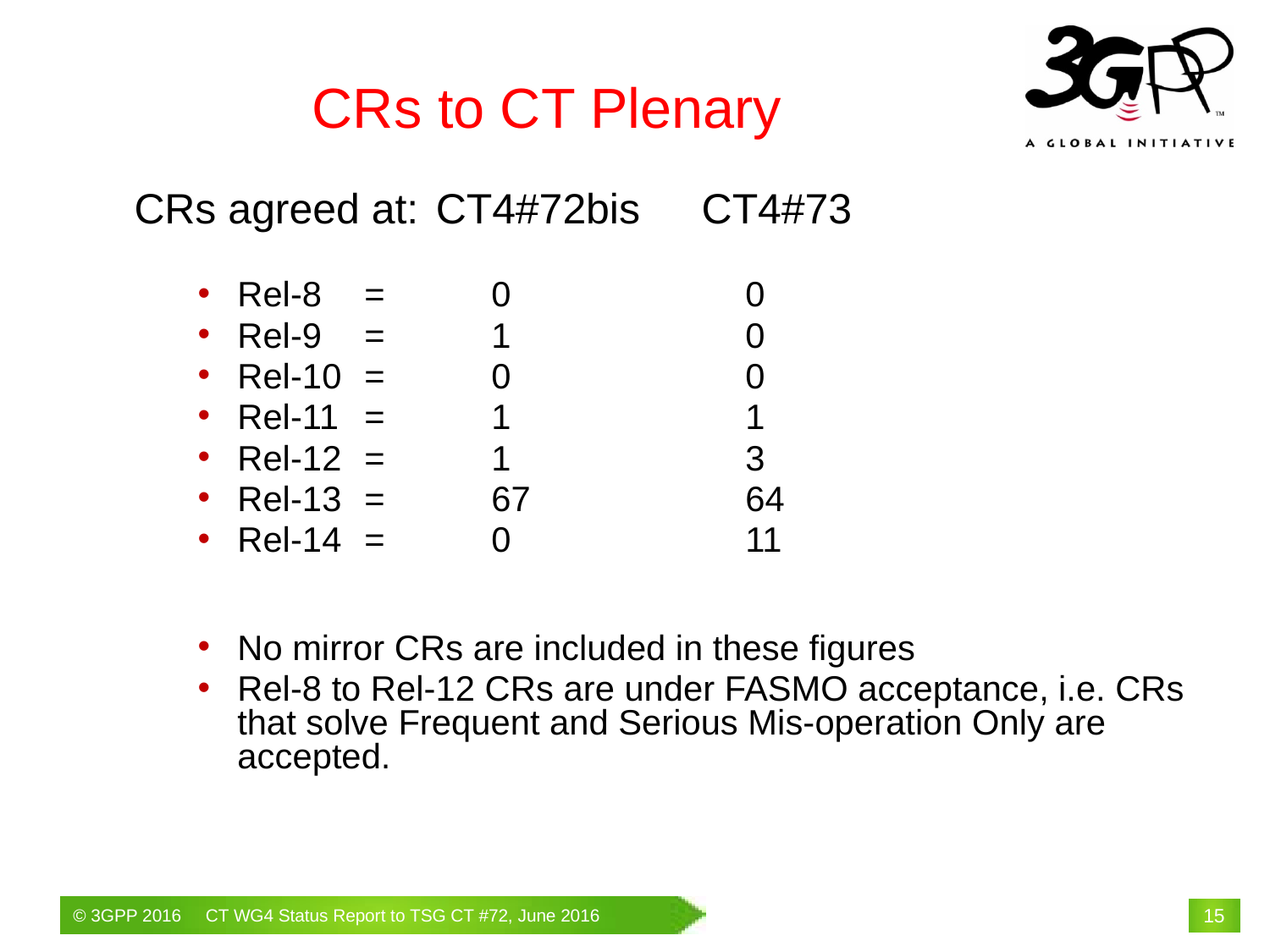

# CRs to CT Plenary
CRs agreed at:	CT4#72bis	 CT4#73
Rel-8	=	0		0
Rel-9	=	1		0
Rel-10	=	0		0
Rel-11	=	1		1
Rel-12	=	1		3
Rel-13	=	67		64
Rel-14	=	0		11

No mirror CRs are included in these figures
Rel-8 to Rel-12 CRs are under FASMO acceptance, i.e. CRs that solve Frequent and Serious Mis-operation Only are accepted.